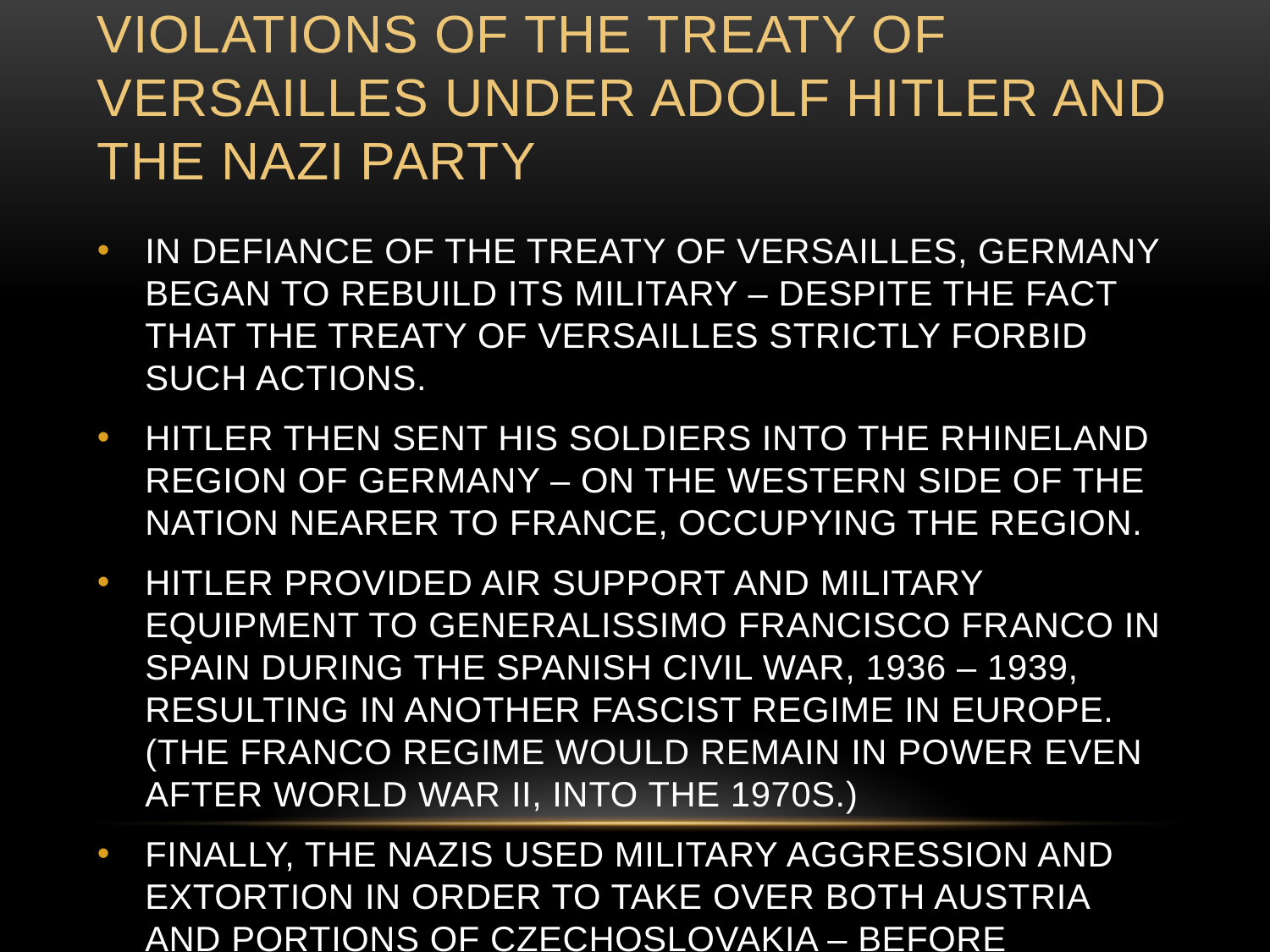

# Violations of the Treaty of Versailles under Adolf Hitler and the Nazi Party
IN DEFIANCE OF THE TREATY OF VERSAILLES, GERMANY BEGAN TO REBUILD ITS MILITARY – DESPITE THE FACT THAT THE TREATY OF VERSAILLES STRICTLY FORBID SUCH ACTIONS.
HITLER THEN SENT HIS SOLDIERS INTO THE RHINELAND REGION OF GERMANY – ON THE WESTERN SIDE OF THE NATION NEARER TO FRANCE, OCCUPYING THE REGION.
HITLER PROVIDED AIR SUPPORT AND MILITARY EQUIPMENT TO GENERALISSIMO FRANCISCO FRANCO IN SPAIN DURING THE SPANISH CIVIL WAR, 1936 – 1939, RESULTING IN ANOTHER FASCIST REGIME IN EUROPE.  (THE FRANCO REGIME WOULD REMAIN IN POWER EVEN AFTER WORLD WAR II, INTO THE 1970S.)
FINALLY, THE NAZIS USED MILITARY AGGRESSION AND EXTORTION IN ORDER TO TAKE OVER BOTH AUSTRIA AND PORTIONS OF CZECHOSLOVAKIA – BEFORE RESORTING TO WAR IN 1939.